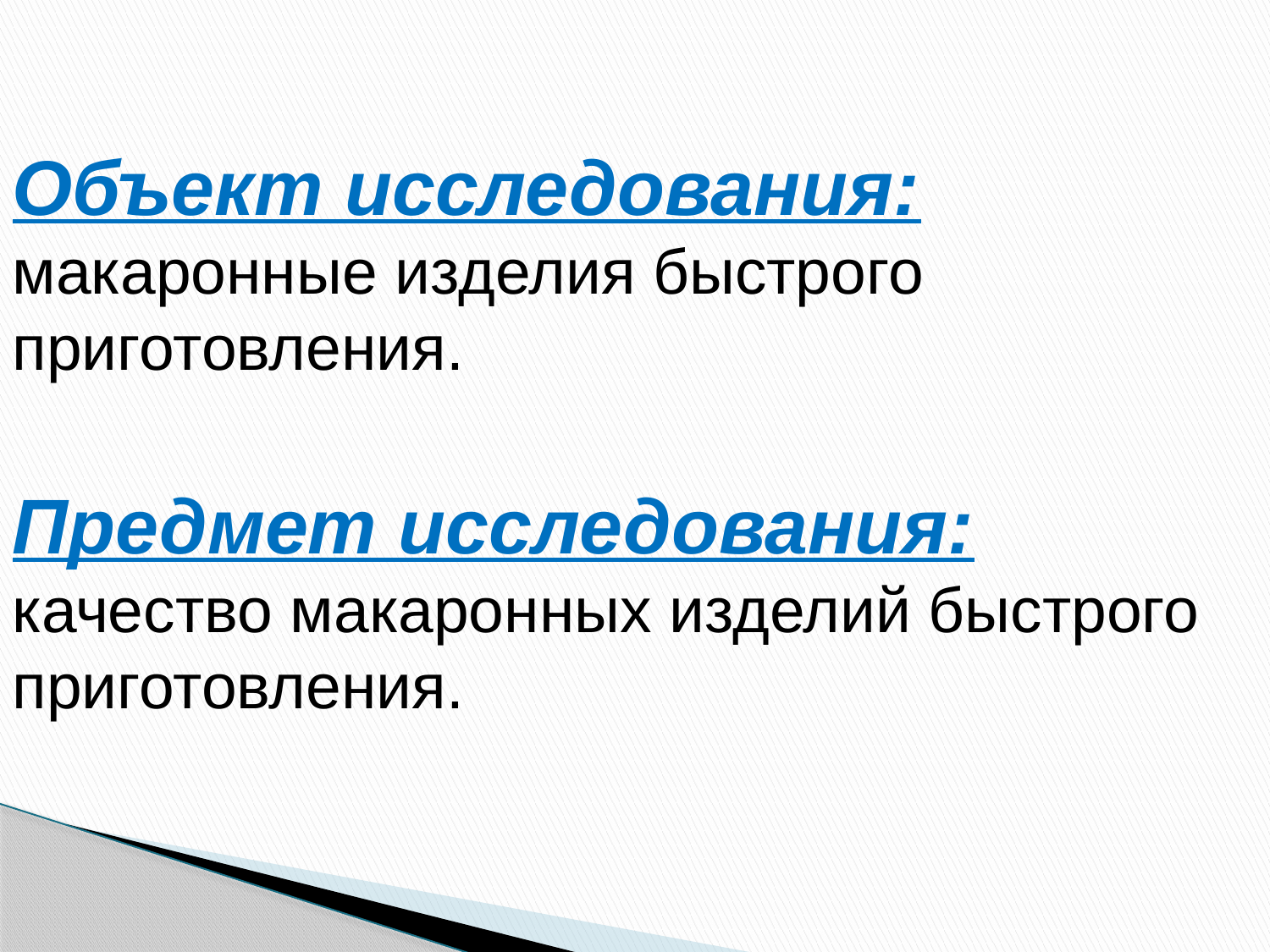

# Объект исследования: макаронные изделия быстрого приготовления. Предмет исследования: качество макаронных изделий быстрого приготовления.